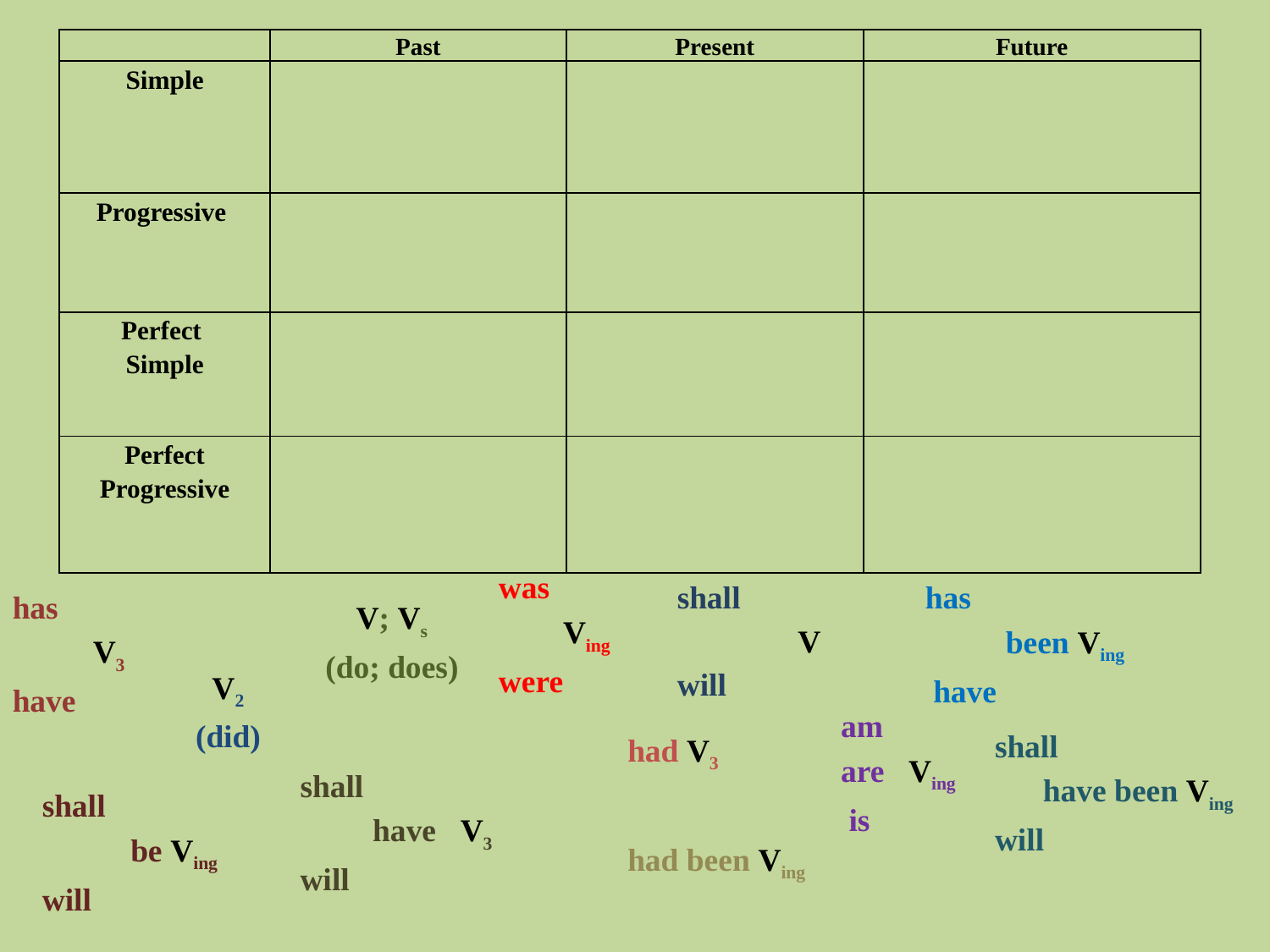

|  | Past | Present | Future |
| --- | --- | --- | --- |
| Simple |  |  |  |
| Progressive |  |  |  |
| Perfect Simple |  |  |  |
| Perfect Progressive |  |  |  |
was
        Ving
were

shall
               V
will
has
          been Ving
 have

has
          V3
have

V; Vs
(do; does)

V2
(did)

        am
        are   Ving
         is
shall
      have been Ving
will
had V3

shall
         have   V3
will
shall
           be Ving
will
had been Ving